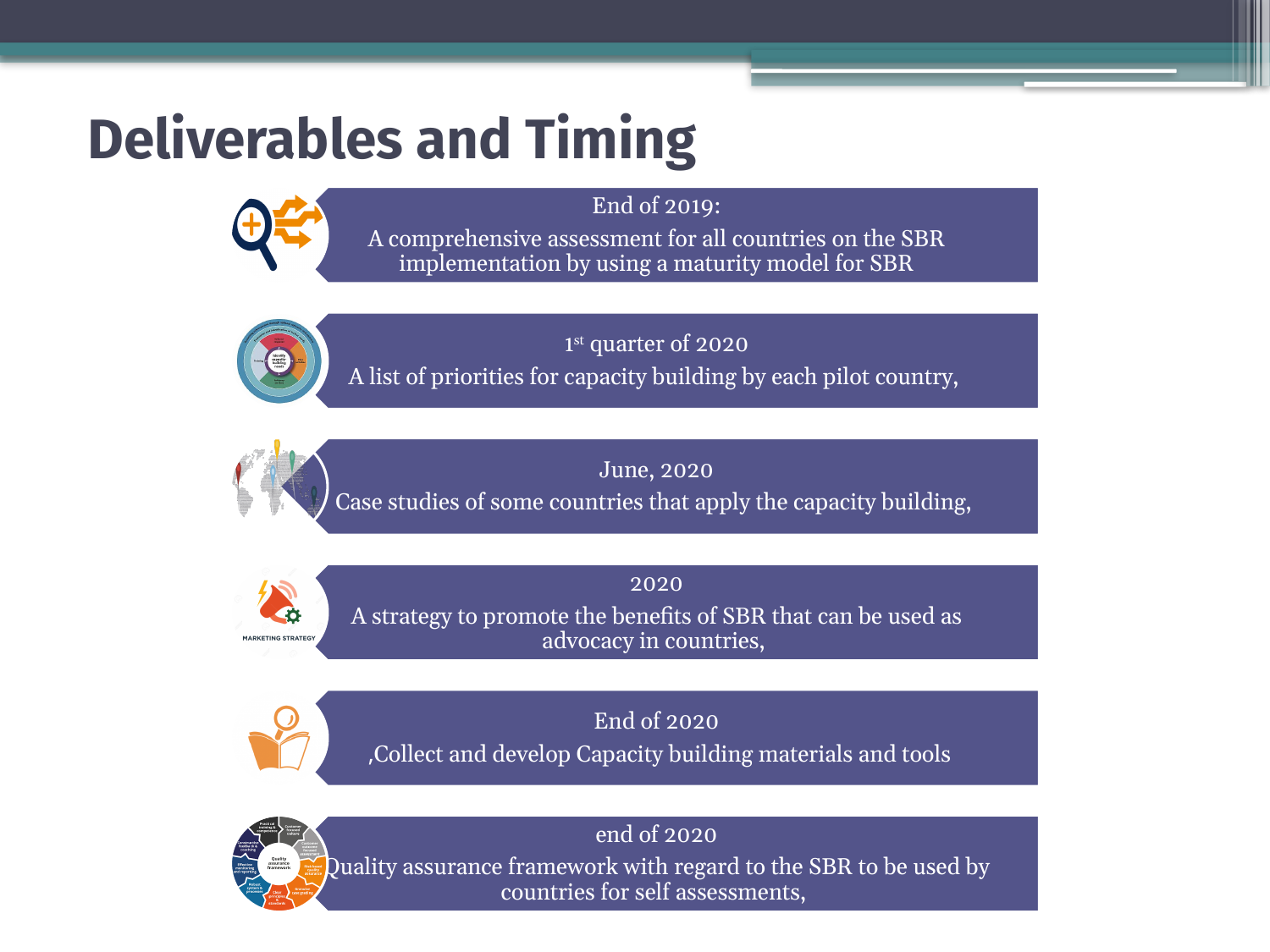

# Deliverables and Timing
End of 2019:
A comprehensive assessment for all countries on the SBR implementation by using a maturity model for SBR
1st quarter of 2020
A list of priorities for capacity building by each pilot country,
June, 2020
Case studies of some countries that apply the capacity building,
2020
A strategy to promote the benefits of SBR that can be used as advocacy in countries,
End of 2020
Collect and develop Capacity building materials and tools,
end of 2020
Quality assurance framework with regard to the SBR to be used by countries for self assessments,